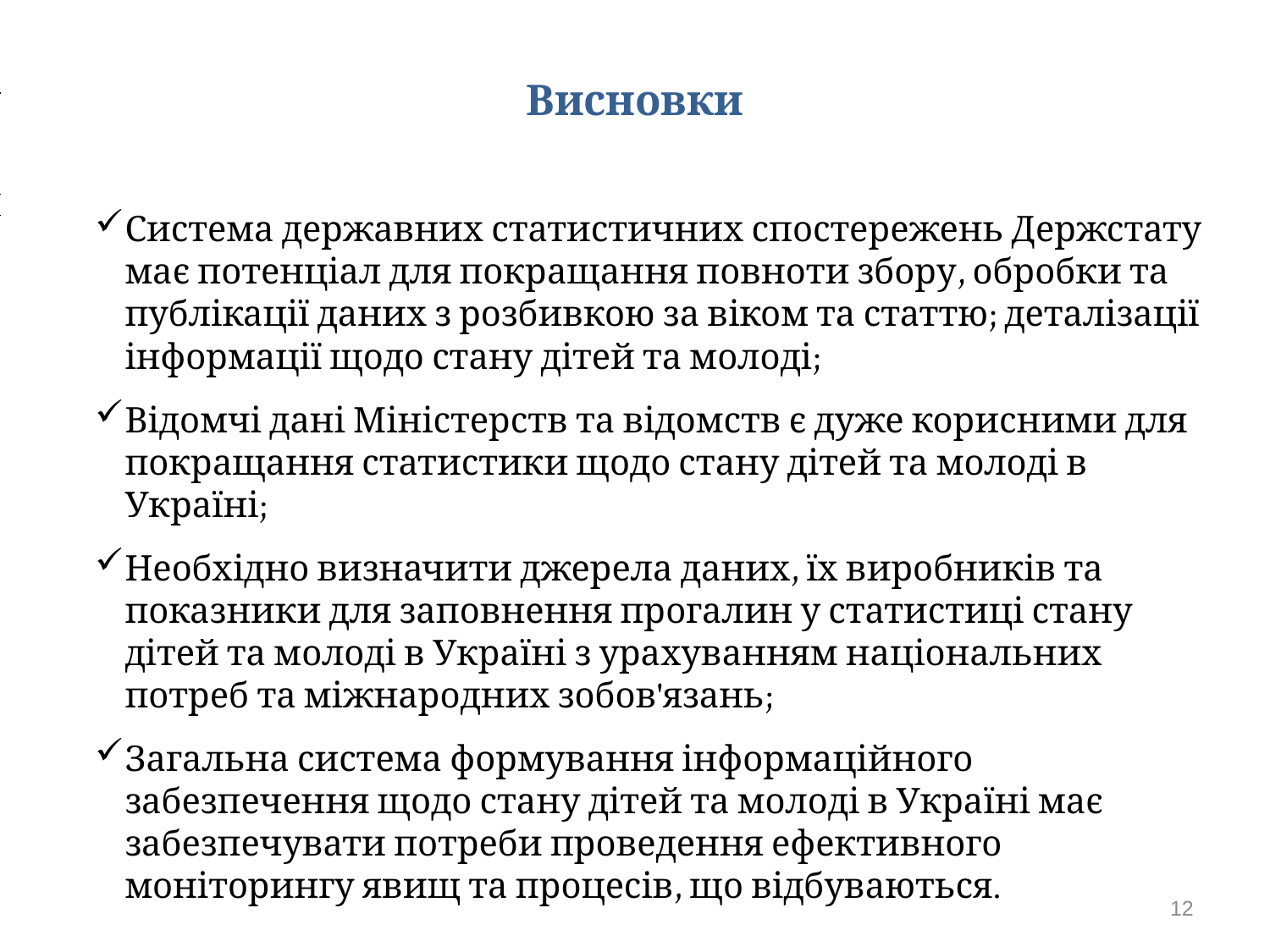

Висновки

Система державних статистичних спостережень Держстату має потенціал для покращання повноти збору, обробки та публікації даних з розбивкою за віком та статтю; деталізації інформації щодо стану дітей та молоді;
Відомчі дані Міністерств та відомств є дуже корисними для покращання статистики щодо стану дітей та молоді в Україні;
Необхідно визначити джерела даних, їх виробників та показники для заповнення прогалин у статистиці стану дітей та молоді в Україні з урахуванням національних потреб та міжнародних зобов'язань;
Загальна система формування інформаційного забезпечення щодо стану дітей та молоді в Україні має забезпечувати потреби проведення ефективного моніторингу явищ та процесів, що відбуваються.

12